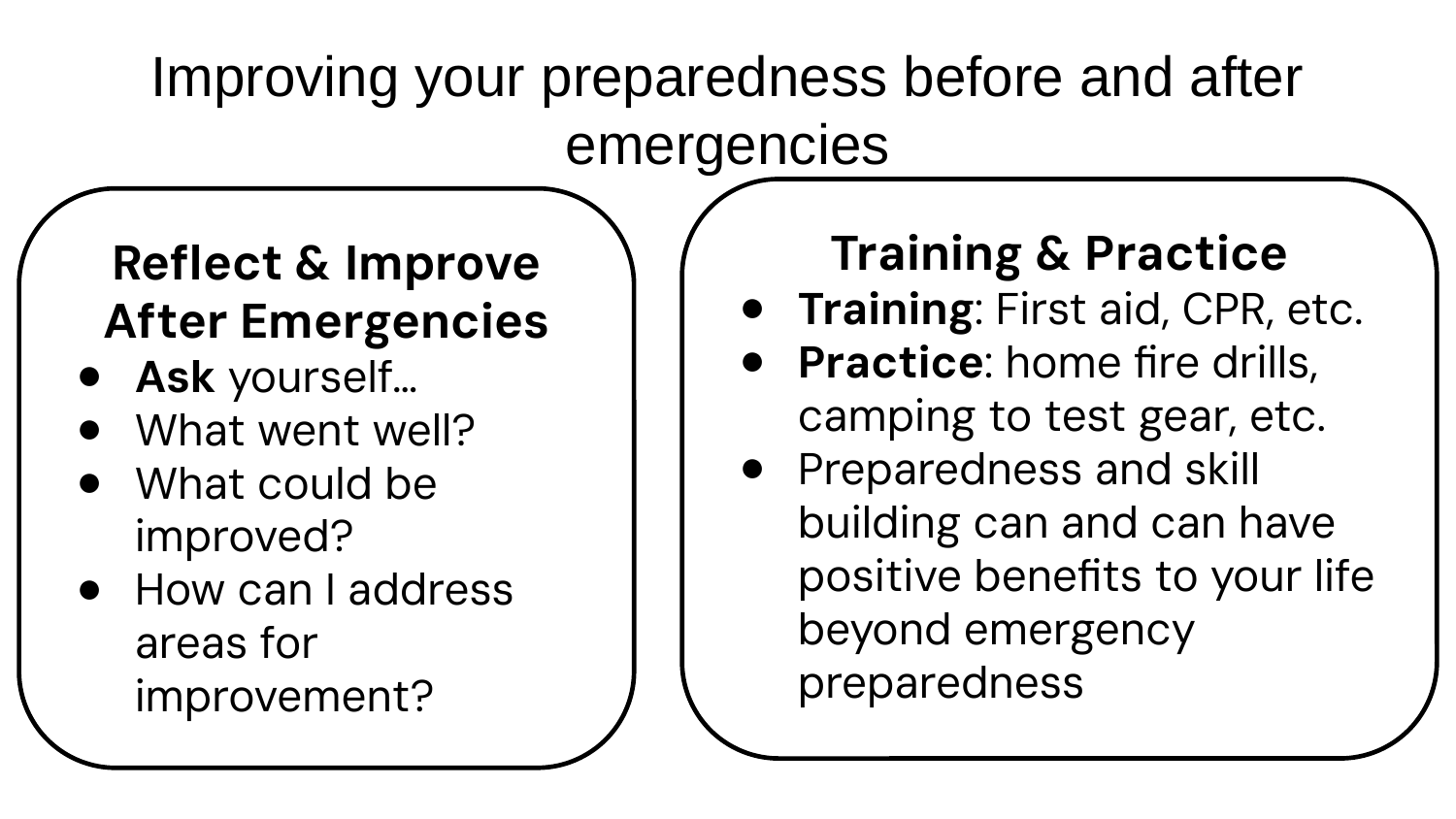

# Improving your preparedness before and after emergencies
Training & Practice
Training: First aid, CPR, etc.
Practice: home fire drills, camping to test gear, etc.
Preparedness and skill building can and can have positive benefits to your life beyond emergency preparedness
Reflect & Improve After Emergencies
Ask yourself…
What went well?
What could be improved?
How can I address areas for improvement?